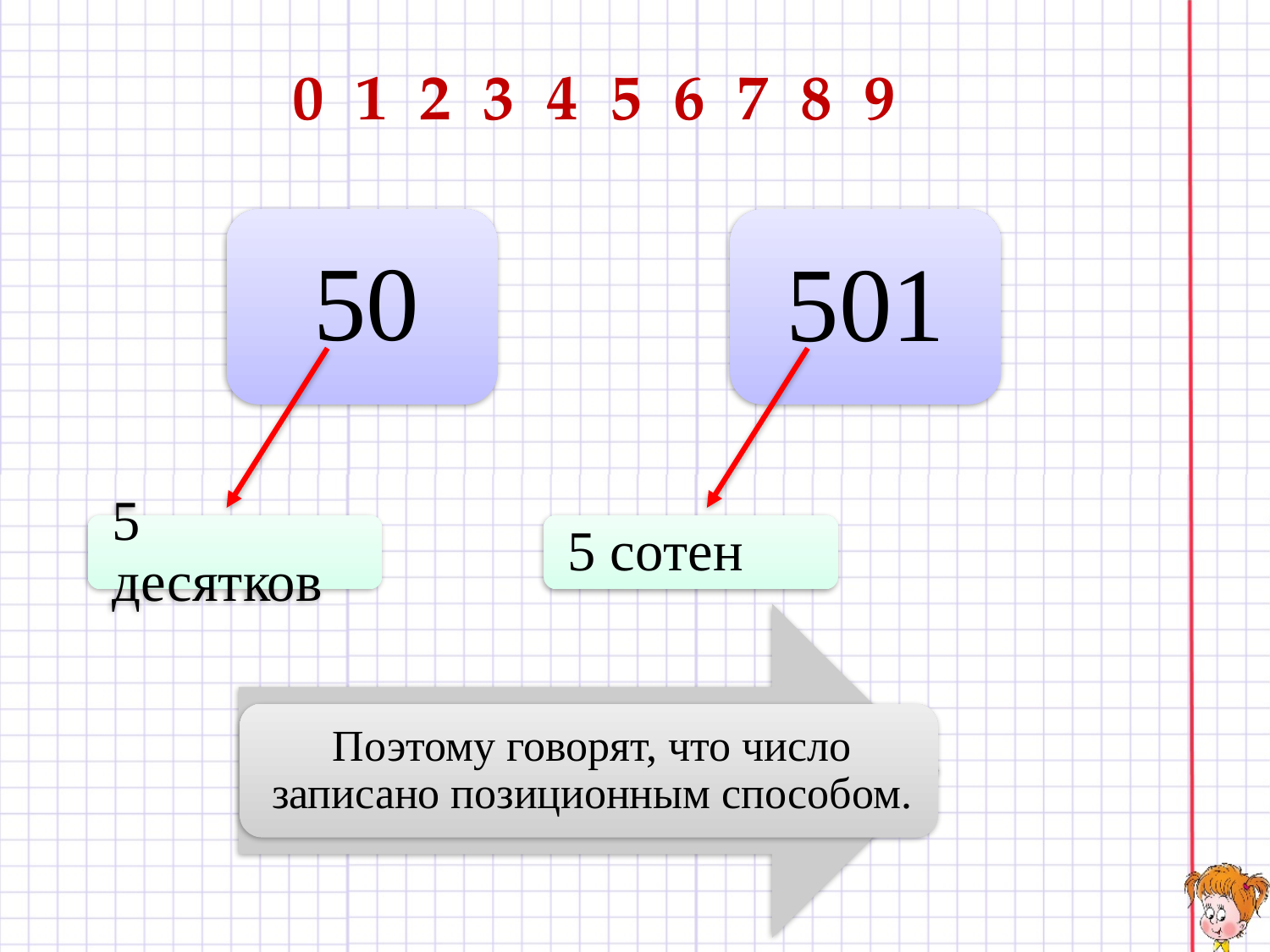

0  1  2  3  4  5  6  7  8  9
50

501
5 десятков
5 сотен
Поэтому говорят, что число записано позиционным способом.